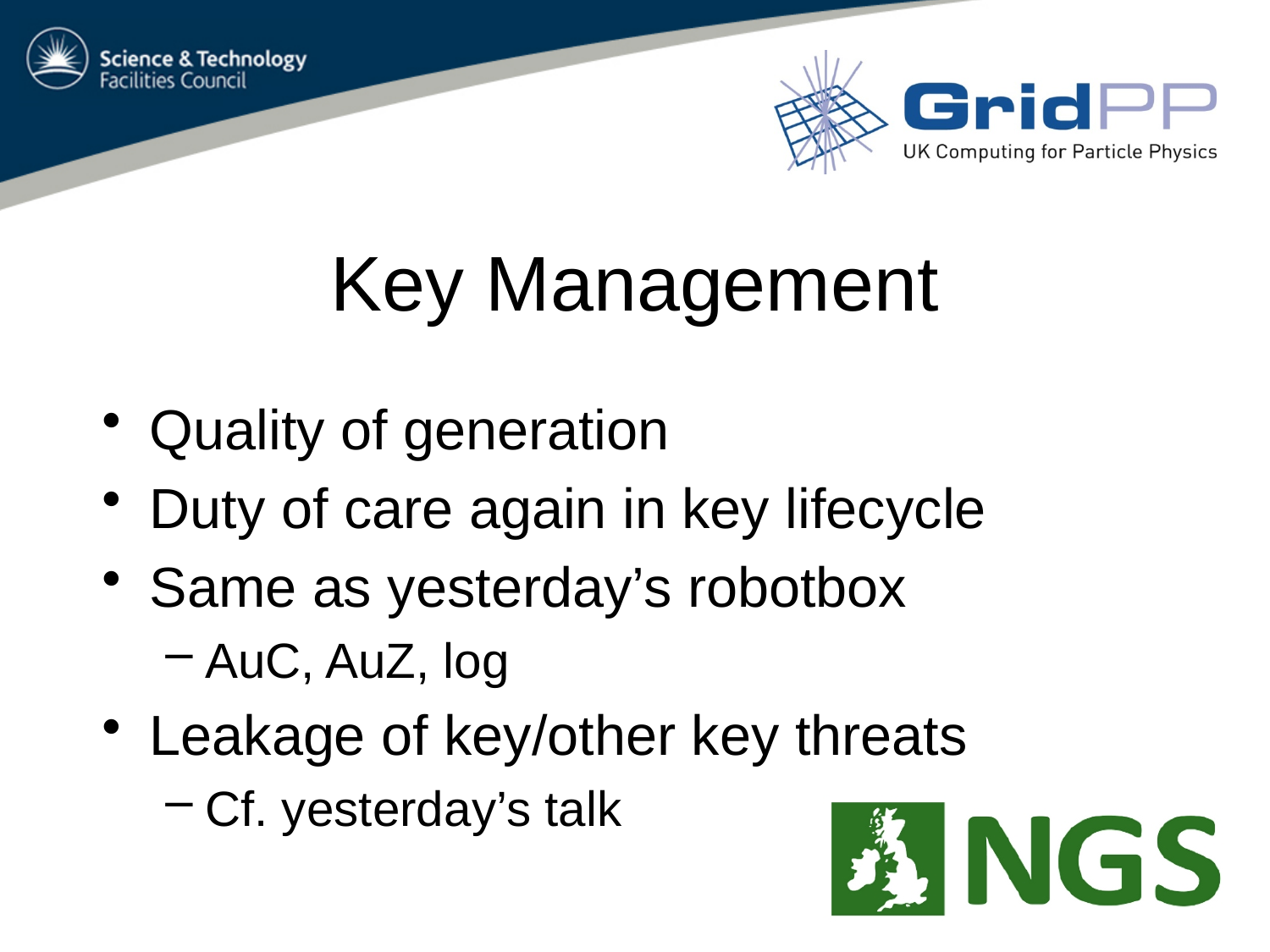

# Key Management
Quality of generation
Duty of care again in key lifecycle
Same as yesterday’s robotbox
AuC, AuZ, log
Leakage of key/other key threats
Cf. yesterday’s talk